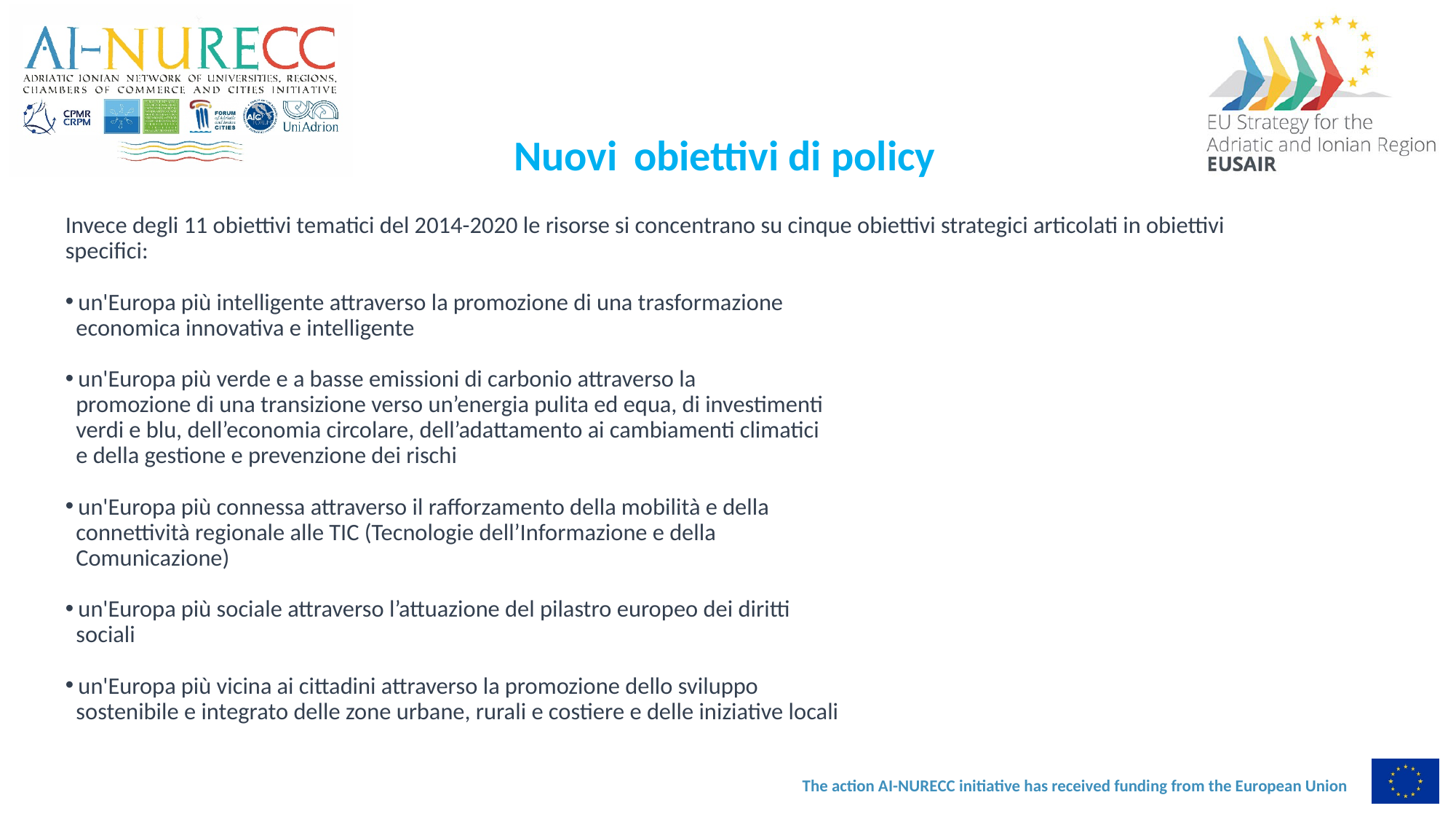

Nuovi obiettivi di policy
Invece degli 11 obiettivi tematici del 2014-2020 le risorse si concentrano su cinque obiettivi strategici articolati in obiettivi specifici:

 un'Europa più intelligente attraverso la promozione di una trasformazione
  economica innovativa e intelligente

 un'Europa più verde e a basse emissioni di carbonio attraverso la
  promozione di una transizione verso un’energia pulita ed equa, di investimenti
  verdi e blu, dell’economia circolare, dell’adattamento ai cambiamenti climatici
  e della gestione e prevenzione dei rischi

 un'Europa più connessa attraverso il rafforzamento della mobilità e della
  connettività regionale alle TIC (Tecnologie dell’Informazione e della
  Comunicazione)

 un'Europa più sociale attraverso l’attuazione del pilastro europeo dei diritti
  sociali

 un'Europa più vicina ai cittadini attraverso la promozione dello sviluppo
  sostenibile e integrato delle zone urbane, rurali e costiere e delle iniziative locali